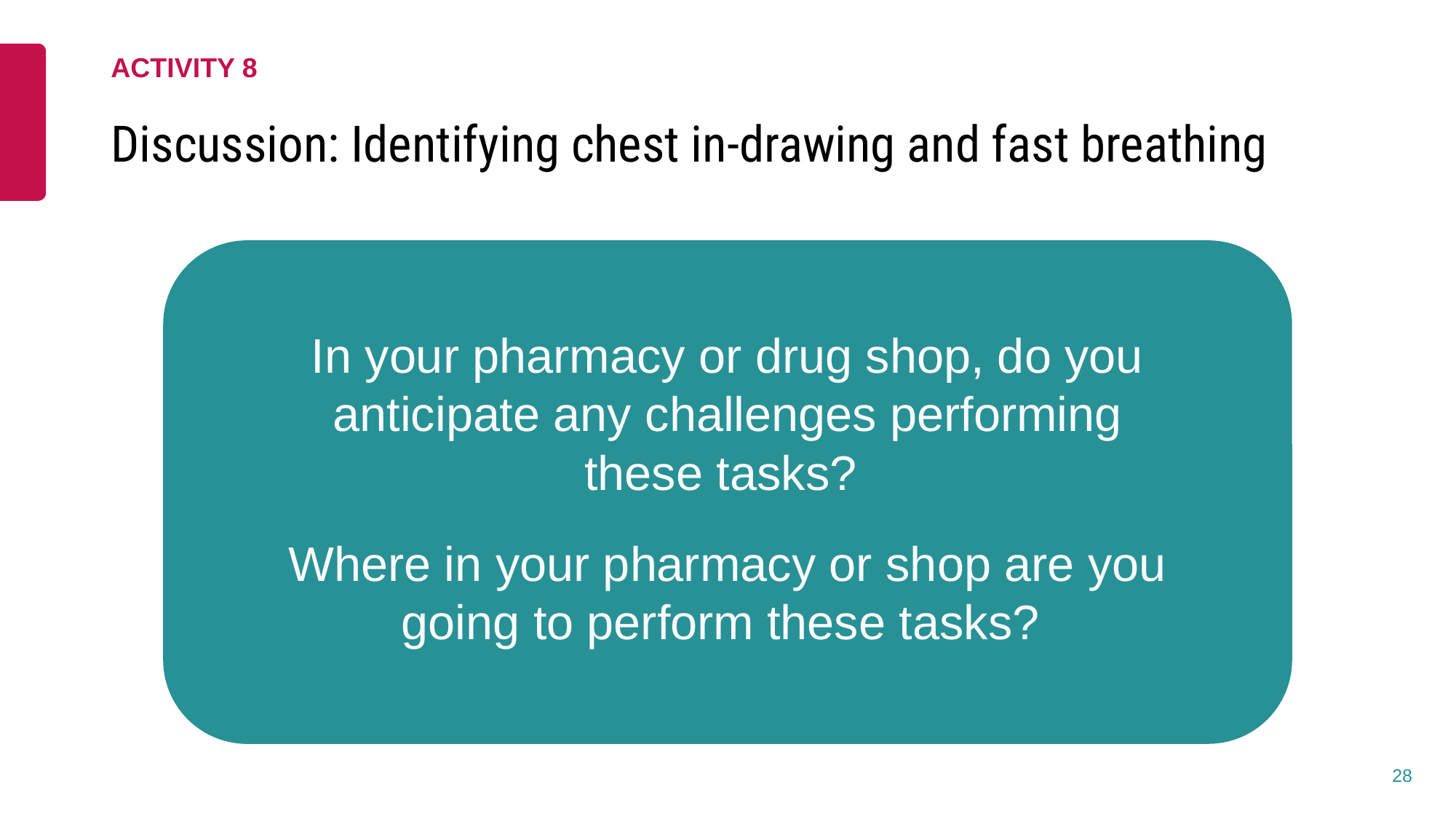

ACTIVITY 8
# Discussion: Identifying chest in-drawing and fast breathing

In your pharmacy or drug shop, do you anticipate any challenges performing these tasks?
Where in your pharmacy or shop are you going to perform these tasks?
28